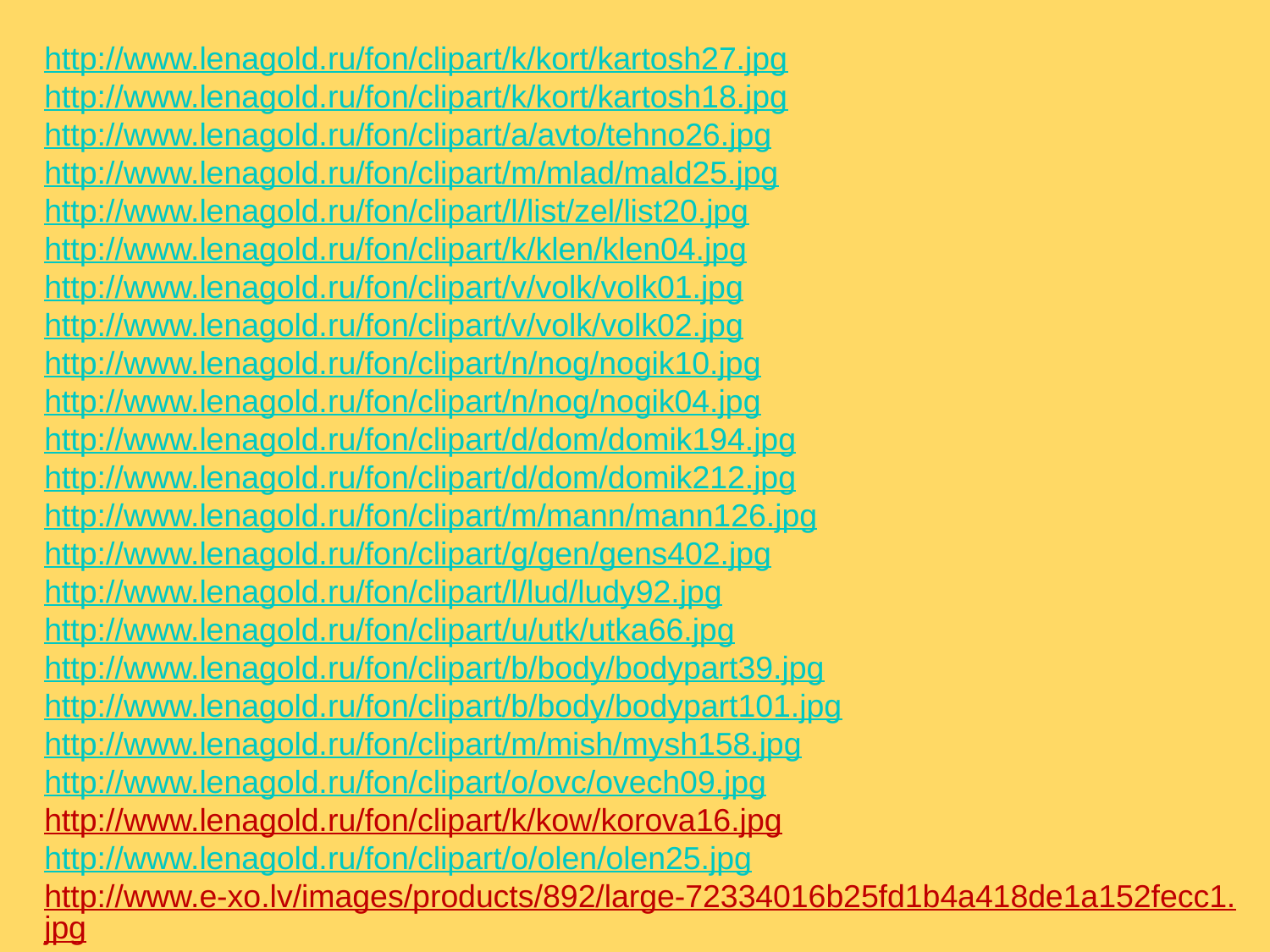

http://www.lenagold.ru/fon/clipart/k/kort/kartosh27.jpg
http://www.lenagold.ru/fon/clipart/k/kort/kartosh18.jpg
http://www.lenagold.ru/fon/clipart/a/avto/tehno26.jpg
http://www.lenagold.ru/fon/clipart/m/mlad/mald25.jpg
http://www.lenagold.ru/fon/clipart/l/list/zel/list20.jpg
http://www.lenagold.ru/fon/clipart/k/klen/klen04.jpg
http://www.lenagold.ru/fon/clipart/v/volk/volk01.jpg
http://www.lenagold.ru/fon/clipart/v/volk/volk02.jpg
http://www.lenagold.ru/fon/clipart/n/nog/nogik10.jpg
http://www.lenagold.ru/fon/clipart/n/nog/nogik04.jpg
http://www.lenagold.ru/fon/clipart/d/dom/domik194.jpg
http://www.lenagold.ru/fon/clipart/d/dom/domik212.jpg
http://www.lenagold.ru/fon/clipart/m/mann/mann126.jpg
http://www.lenagold.ru/fon/clipart/g/gen/gens402.jpg
http://www.lenagold.ru/fon/clipart/l/lud/ludy92.jpg
http://www.lenagold.ru/fon/clipart/u/utk/utka66.jpg
http://www.lenagold.ru/fon/clipart/b/body/bodypart39.jpg
http://www.lenagold.ru/fon/clipart/b/body/bodypart101.jpg
http://www.lenagold.ru/fon/clipart/m/mish/mysh158.jpg
http://www.lenagold.ru/fon/clipart/o/ovc/ovech09.jpg
http://www.lenagold.ru/fon/clipart/k/kow/korova16.jpg http://www.lenagold.ru/fon/clipart/o/olen/olen25.jpg
http://www.e-xo.lv/images/products/892/large-72334016b25fd1b4a418de1a152fecc1.jpg